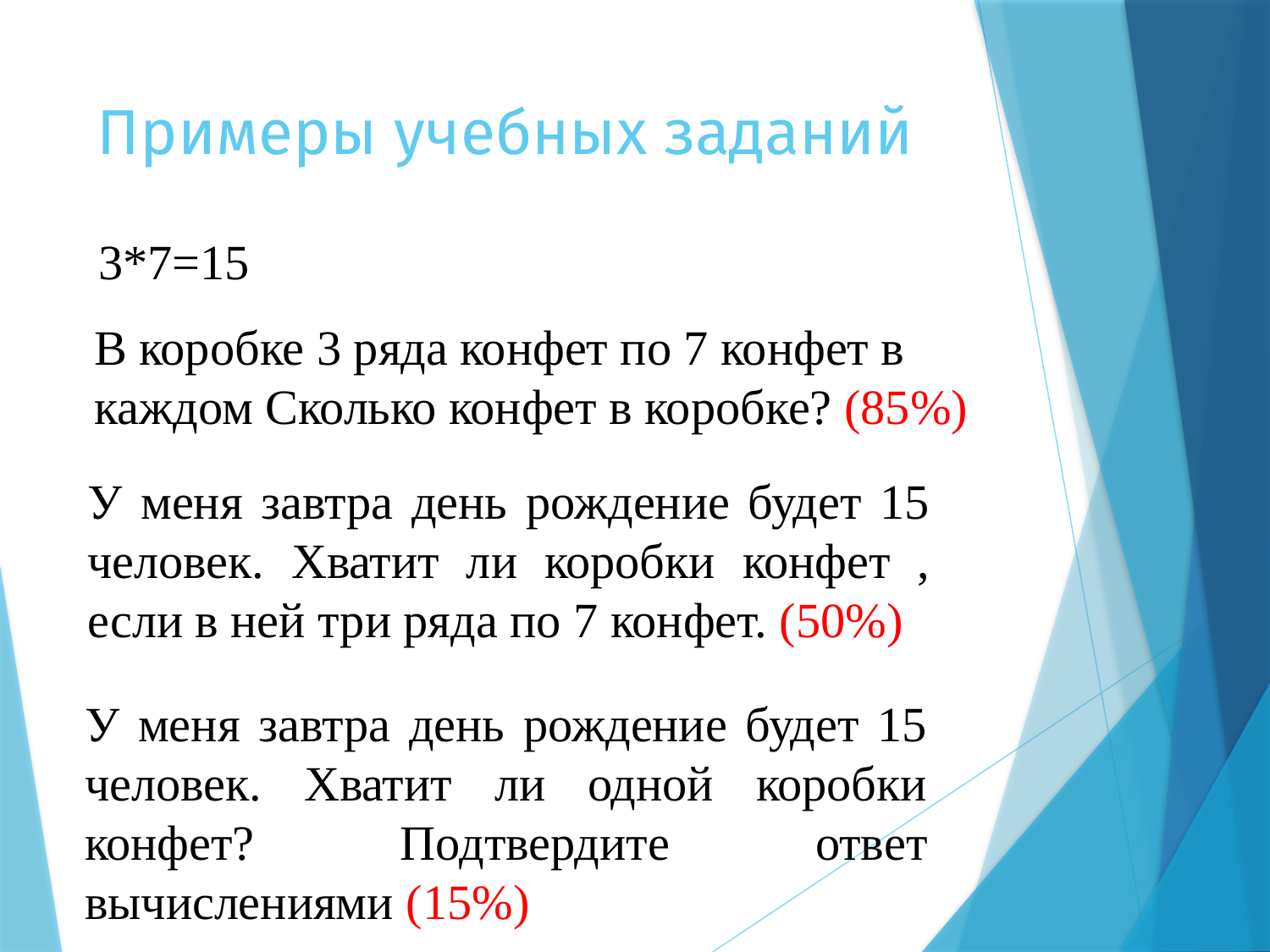

# Примеры учебных заданий
3*7=15

В коробке 3 ряда конфет по 7 конфет в каждом Сколько конфет в коробке? (85%)

У меня завтра день рождение будет 15 человек. Хватит ли коробки конфет , если в ней три ряда по 7 конфет. (50%)

У меня завтра день рождение будет 15 человек. Хватит ли одной коробки конфет? Подтвердите ответ вычислениями (15%)